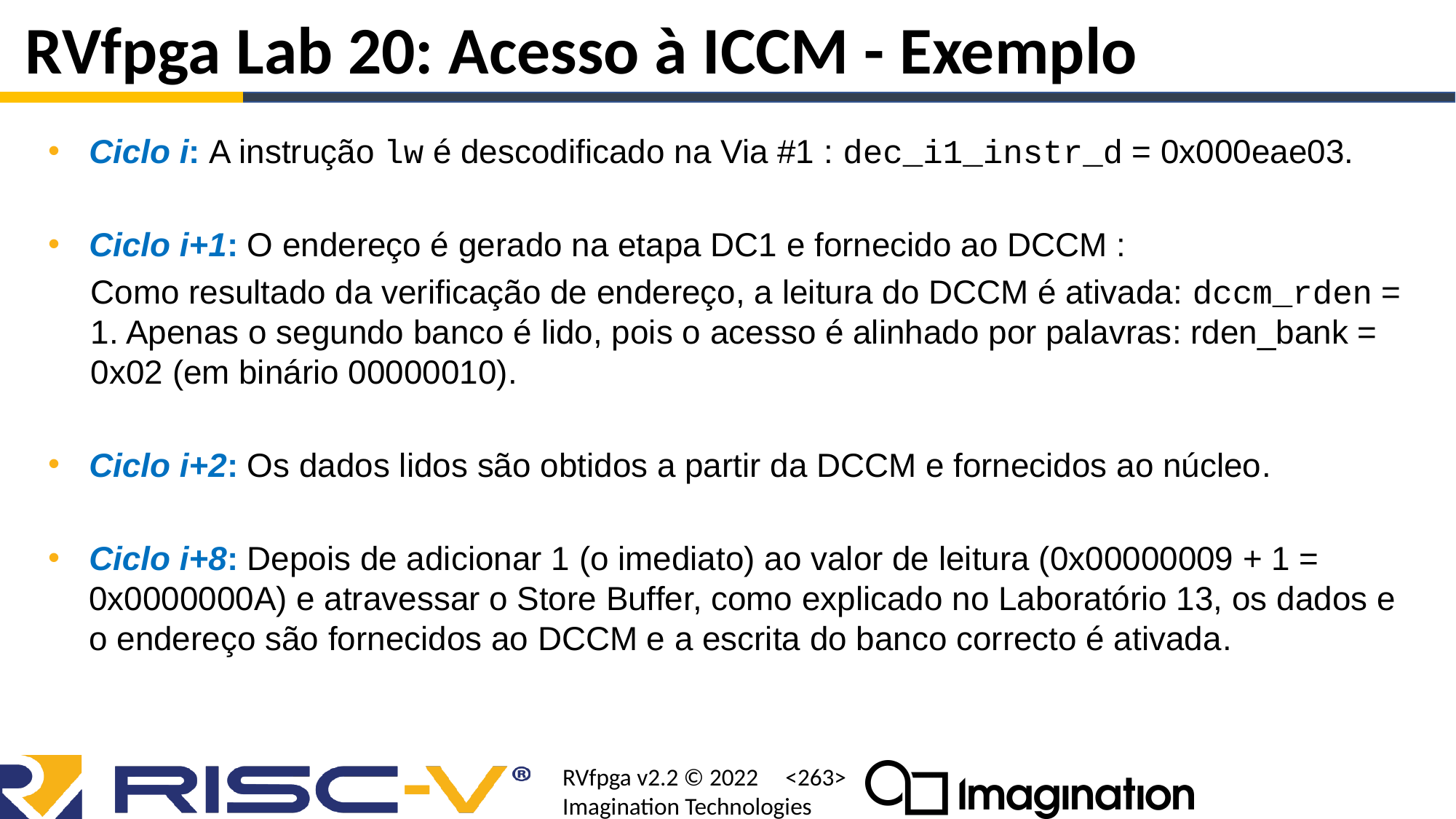

# RVfpga Lab 20: Acesso à ICCM - Exemplo
Ciclo i: A instrução lw é descodificado na Via #1 : dec_i1_instr_d = 0x000eae03.

Ciclo i+1: O endereço é gerado na etapa DC1 e fornecido ao DCCM :
Como resultado da verificação de endereço, a leitura do DCCM é ativada: dccm_rden = 1. Apenas o segundo banco é lido, pois o acesso é alinhado por palavras: rden_bank = 0x02 (em binário 00000010).

Ciclo i+2: Os dados lidos são obtidos a partir da DCCM e fornecidos ao núcleo.

Ciclo i+8: Depois de adicionar 1 (o imediato) ao valor de leitura (0x00000009 + 1 = 0x0000000A) e atravessar o Store Buffer, como explicado no Laboratório 13, os dados e o endereço são fornecidos ao DCCM e a escrita do banco correcto é ativada.